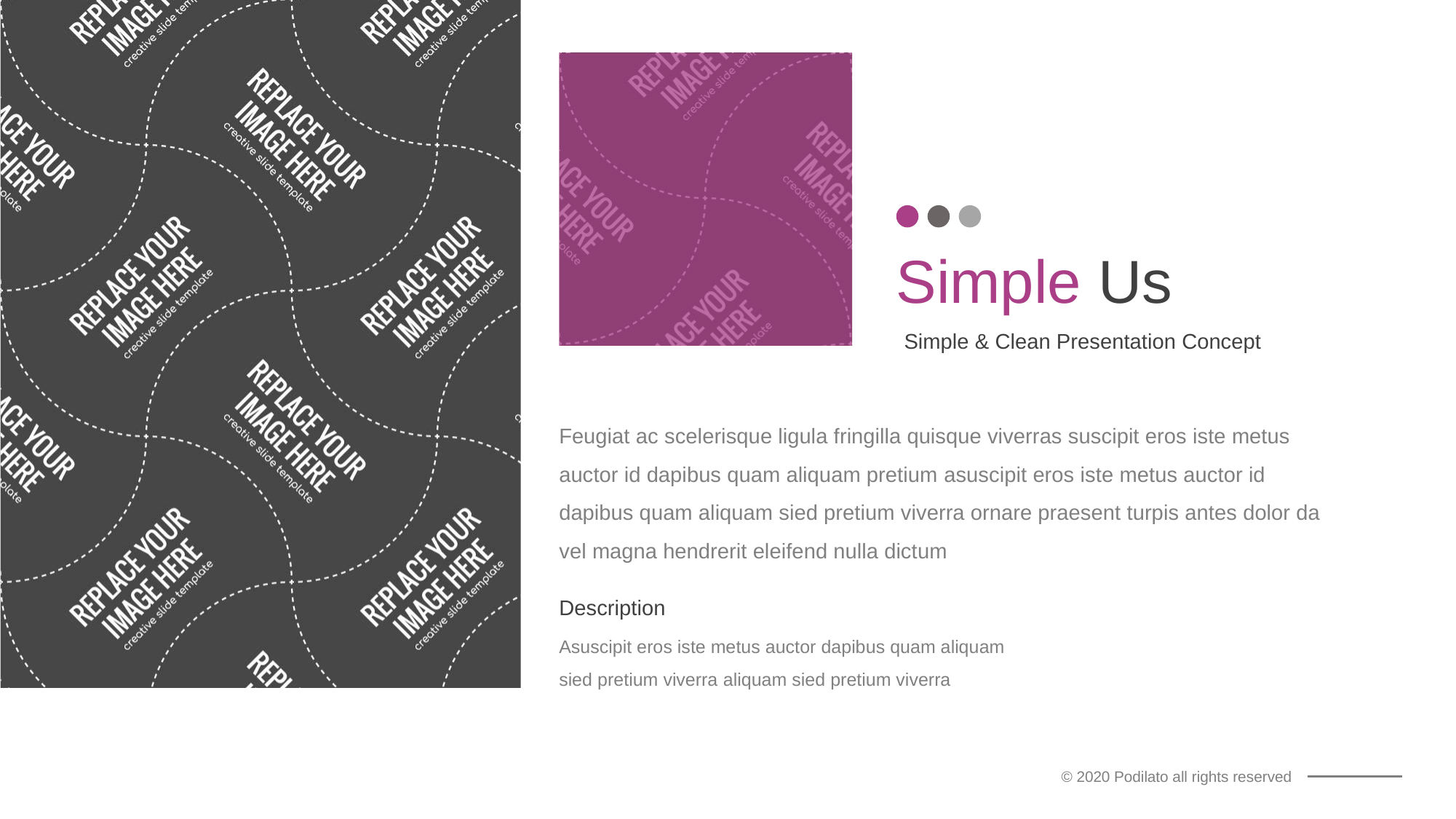

Simple Us
Simple & Clean Presentation Concept
Feugiat ac scelerisque ligula fringilla quisque viverras suscipit eros iste metus auctor id dapibus quam aliquam pretium asuscipit eros iste metus auctor id dapibus quam aliquam sied pretium viverra ornare praesent turpis antes dolor da vel magna hendrerit eleifend nulla dictum
Description
Asuscipit eros iste metus auctor dapibus quam aliquam sied pretium viverra aliquam sied pretium viverra
© 2020 Podilato all rights reserved